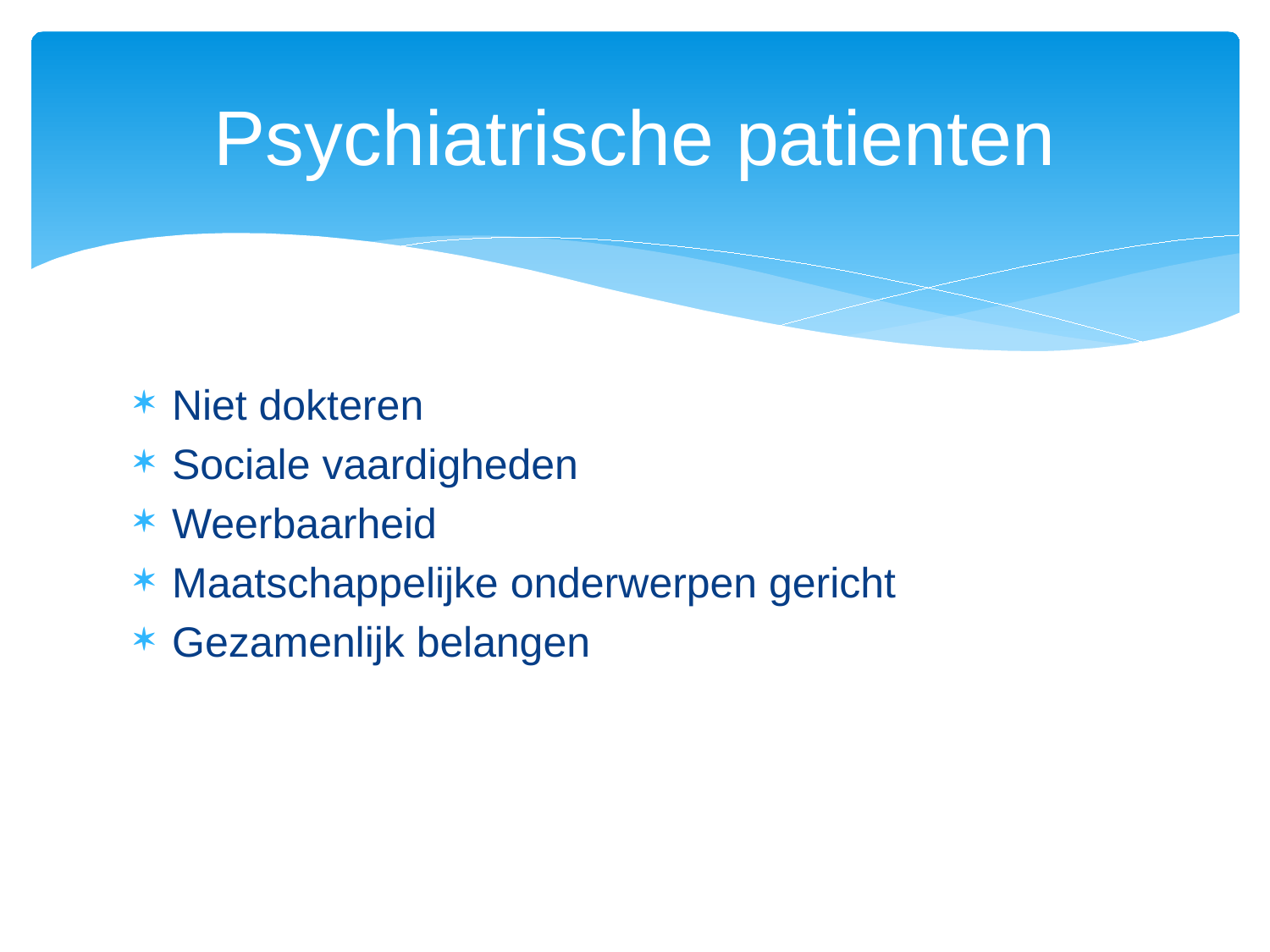

# Psychiatrische patienten
Niet dokteren
Sociale vaardigheden
Weerbaarheid
Maatschappelijke onderwerpen gericht
Gezamenlijk belangen